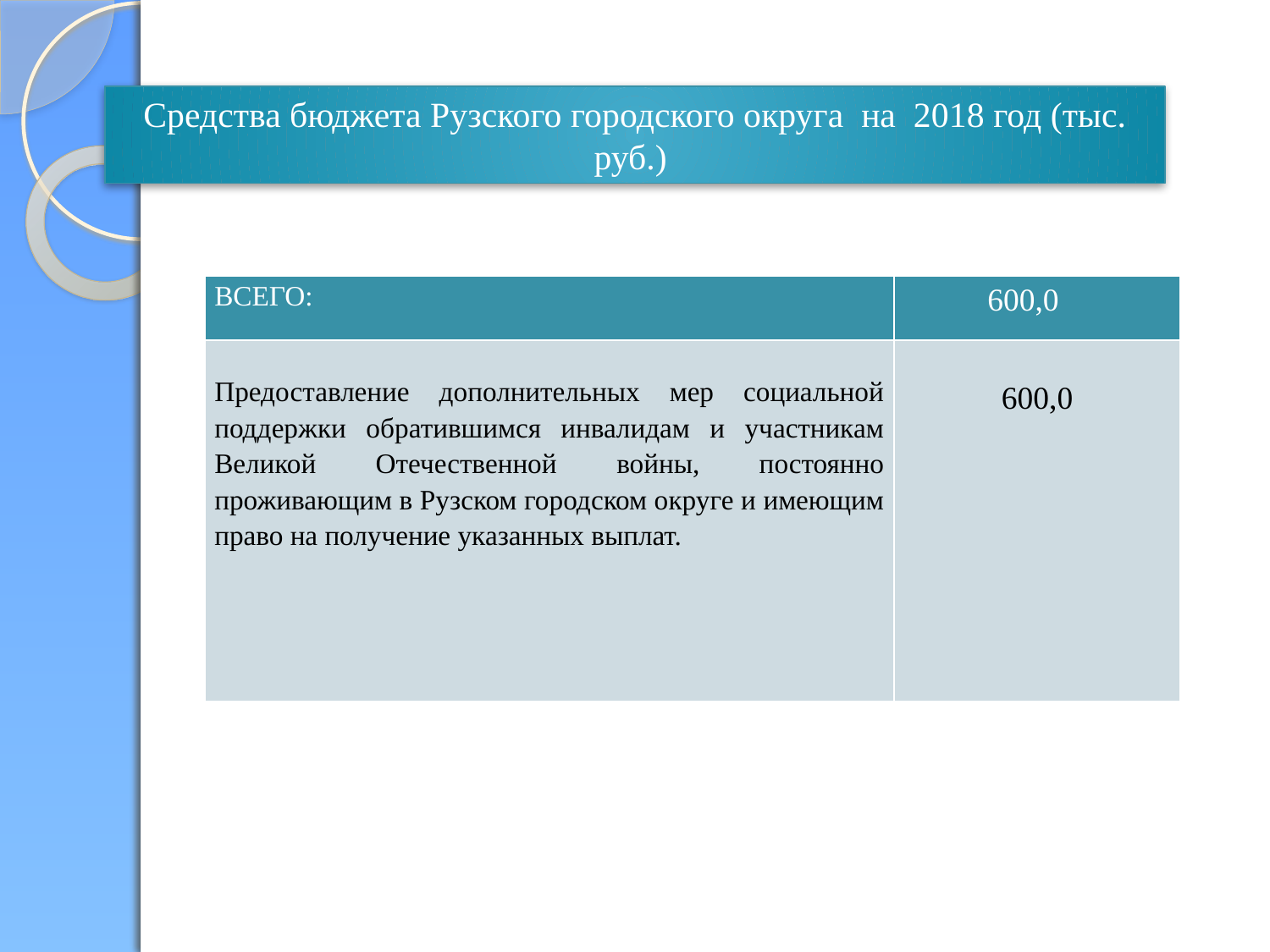

Средства бюджета Рузского городского округа  на  2018 год (тыс. руб.)
| ВСЕГО: | 600,0 |
| --- | --- |
| Предоставление дополнительных мер социальной поддержки обратившимся инвалидам и участникам Великой Отечественной войны, постоянно проживающим в Рузском городском округе и имеющим право на получение указанных выплат. | 600,0 |